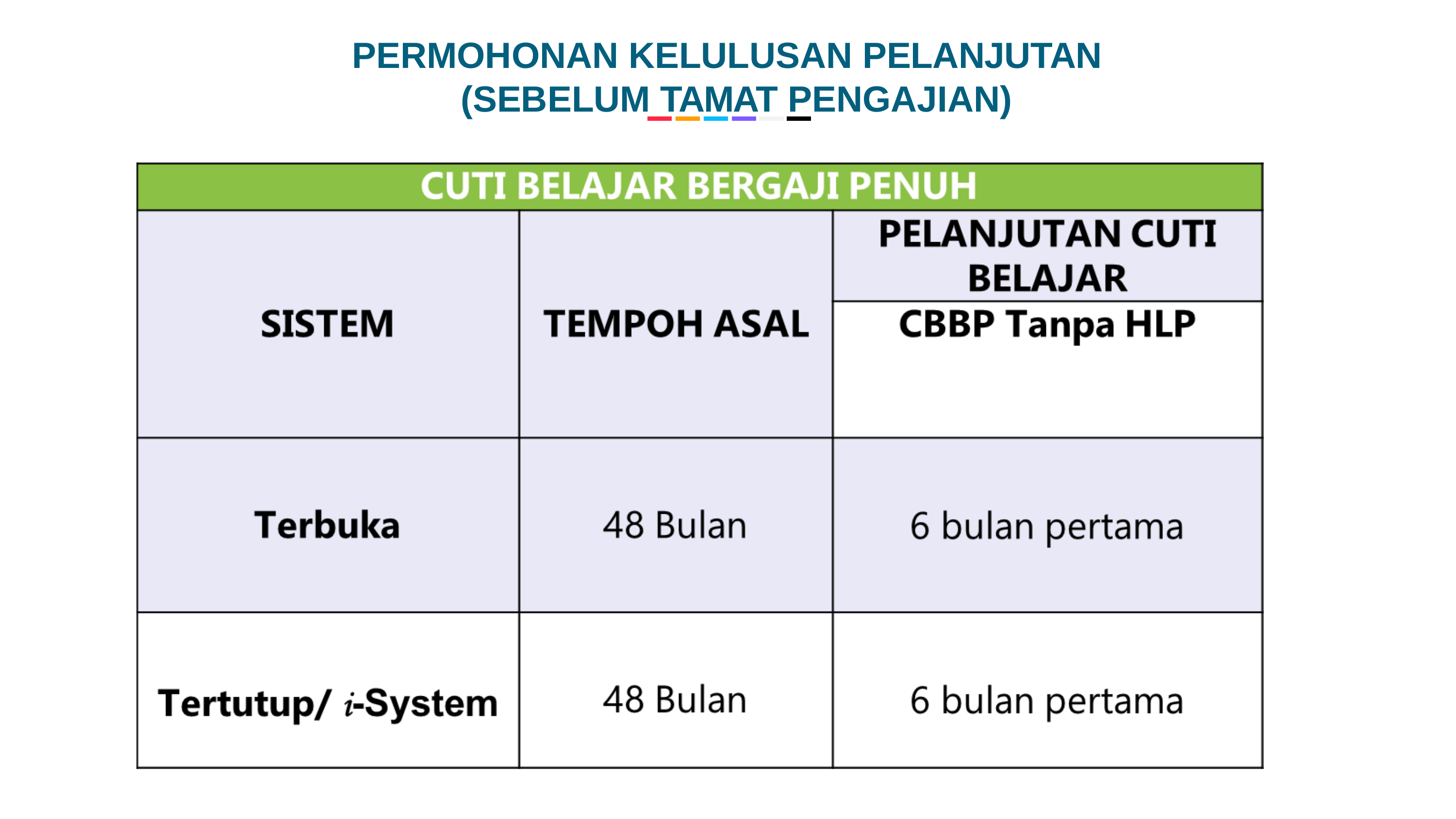

# PERMOHONAN KELULUSAN PELANJUTAN  (SEBELUM TAMAT PENGAJIAN)